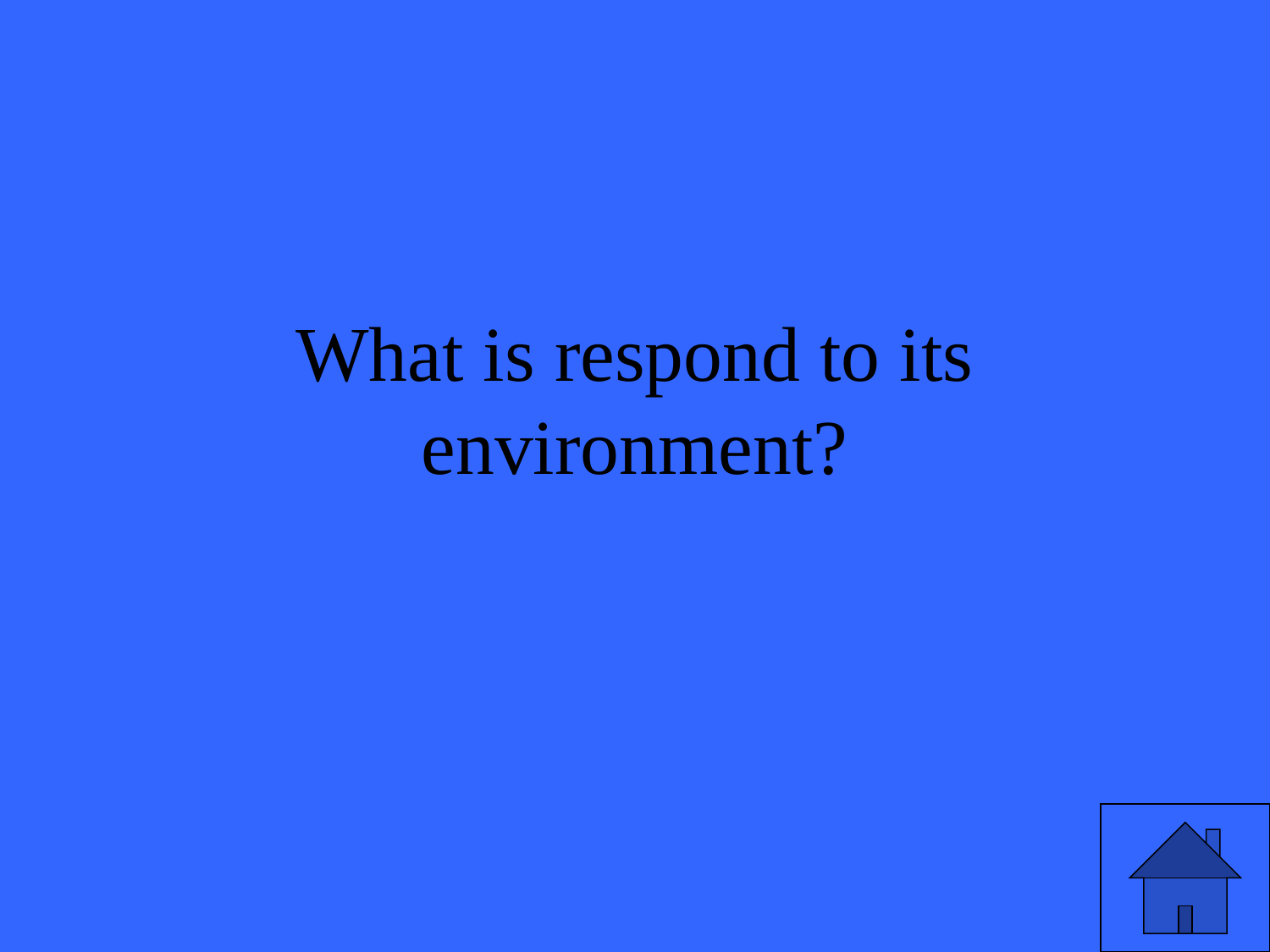

# What is respond to its environment?